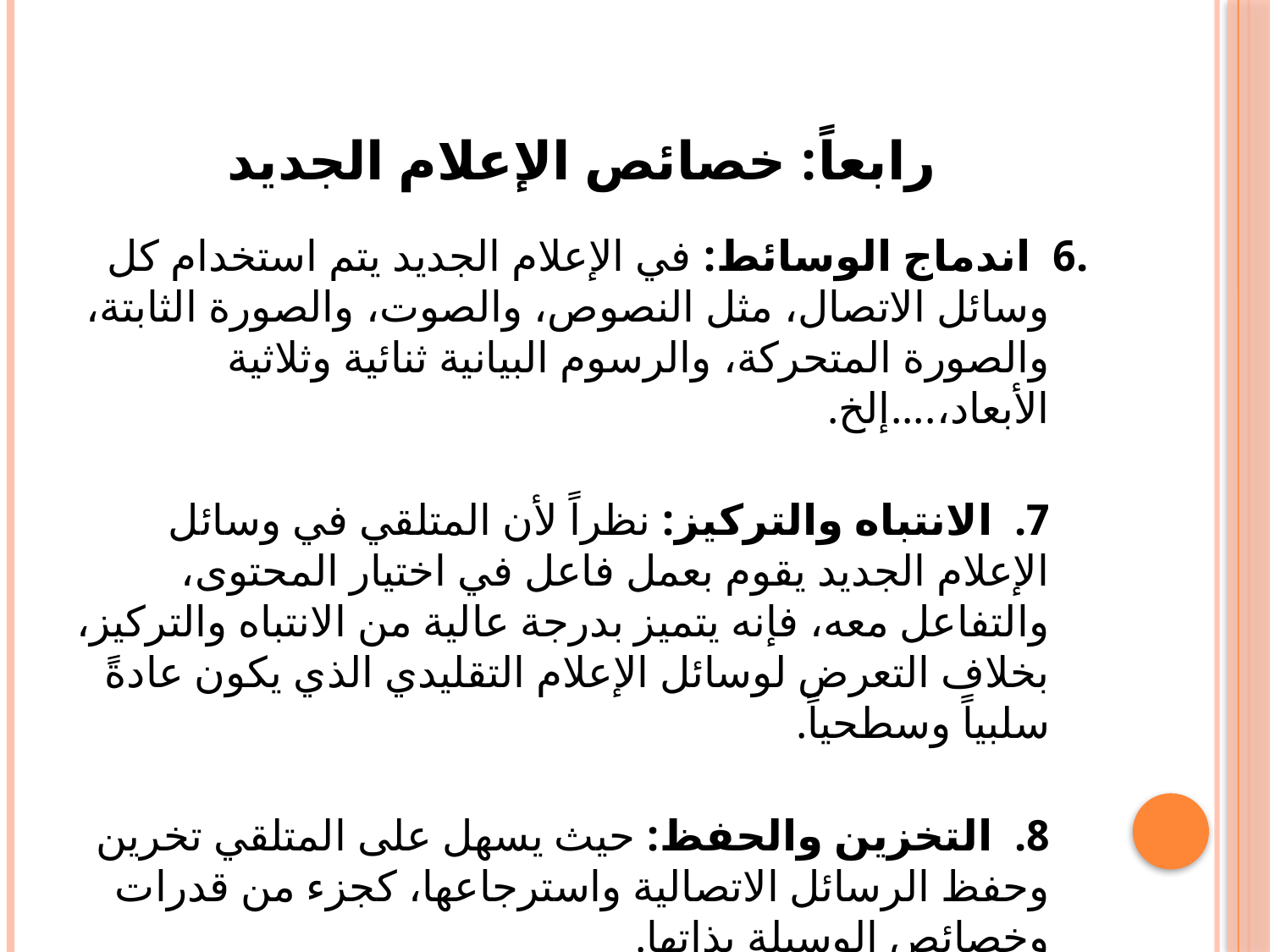

# رابعاً: خصائص الإعلام الجديد
.6  اندماج الوسائط: في الإعلام الجديد يتم استخدام كل وسائل الاتصال، مثل النصوص، والصوت، والصورة الثابتة، والصورة المتحركة، والرسوم البيانية ثنائية وثلاثية الأبعاد،....إلخ.
7.  الانتباه والتركيز: نظراً لأن المتلقي في وسائل الإعلام الجديد يقوم بعمل فاعل في اختيار المحتوى، والتفاعل معه، فإنه يتميز بدرجة عالية من الانتباه والتركيز، بخلاف التعرض لوسائل الإعلام التقليدي الذي يكون عادةً سلبياً وسطحياً.
8.  التخزين والحفظ: حيث يسهل على المتلقي تخرين وحفظ الرسائل الاتصالية واسترجاعها، كجزء من قدرات وخصائص الوسيلة بذاتها.